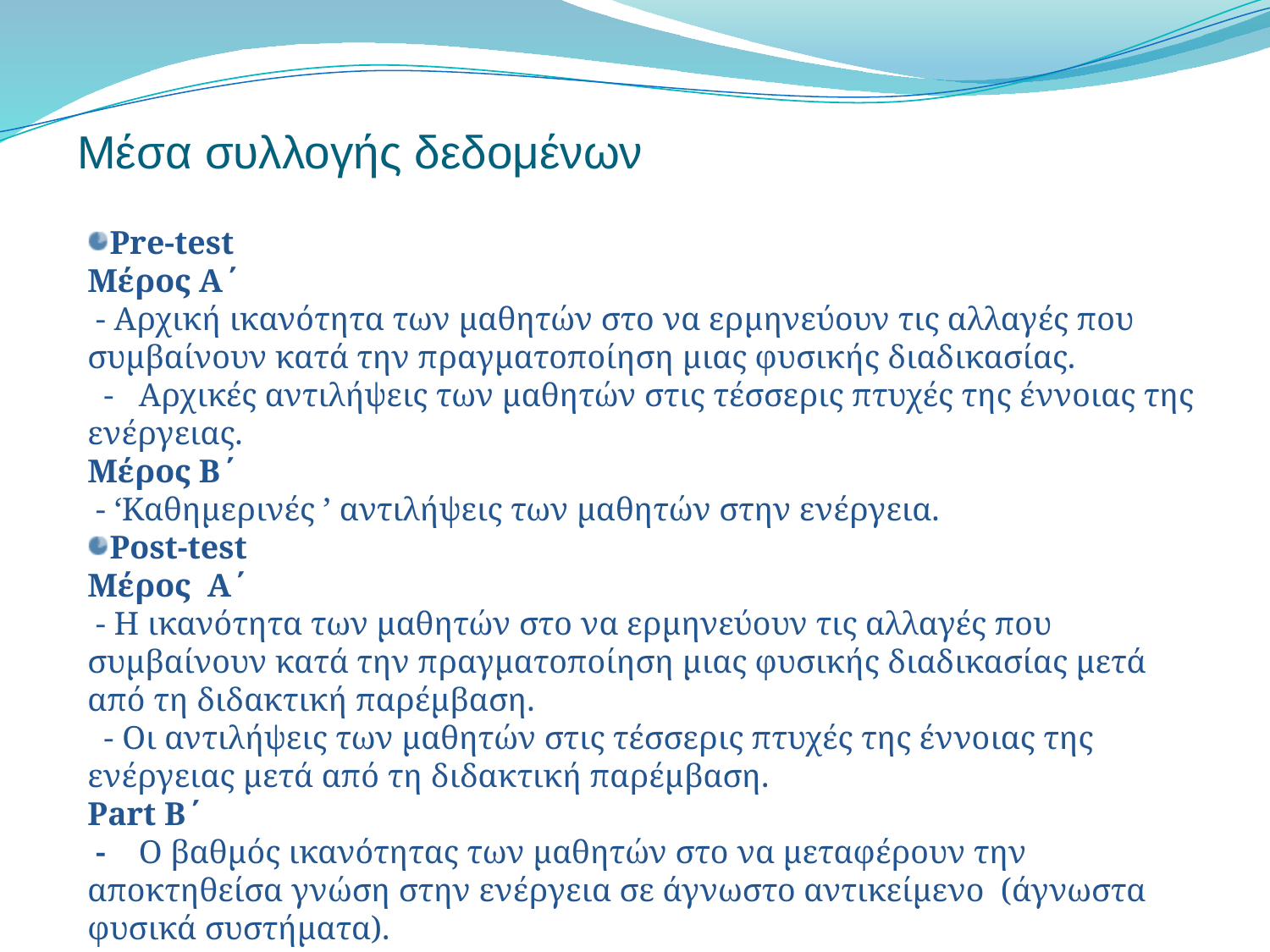

Μέσα συλλογής δεδομένων
Pre-test
Μέρος A΄
 - Αρχική ικανότητα των μαθητών στο να ερμηνεύουν τις αλλαγές που    συμβαίνουν κατά την πραγματοποίηση μιας φυσικής διαδικασίας.
  -   Αρχικές αντιλήψεις των μαθητών στις τέσσερις πτυχές της έννοιας της ενέργειας.
Μέρος B΄
 - ‘Καθημερινές ’ αντιλήψεις των μαθητών στην ενέργεια.
Post-test
Μέρος  A΄
 - Η ικανότητα των μαθητών στο να ερμηνεύουν τις αλλαγές που συμβαίνουν κατά την πραγματοποίηση μιας φυσικής διαδικασίας μετά από τη διδακτική παρέμβαση.
  - Οι αντιλήψεις των μαθητών στις τέσσερις πτυχές της έννοιας της ενέργειας μετά από τη διδακτική παρέμβαση.
Part B΄
 -    Ο βαθμός ικανότητας των μαθητών στο να μεταφέρουν την αποκτηθείσα γνώση στην ενέργεια σε άγνωστο αντικείμενο  (άγνωστα φυσικά συστήματα).